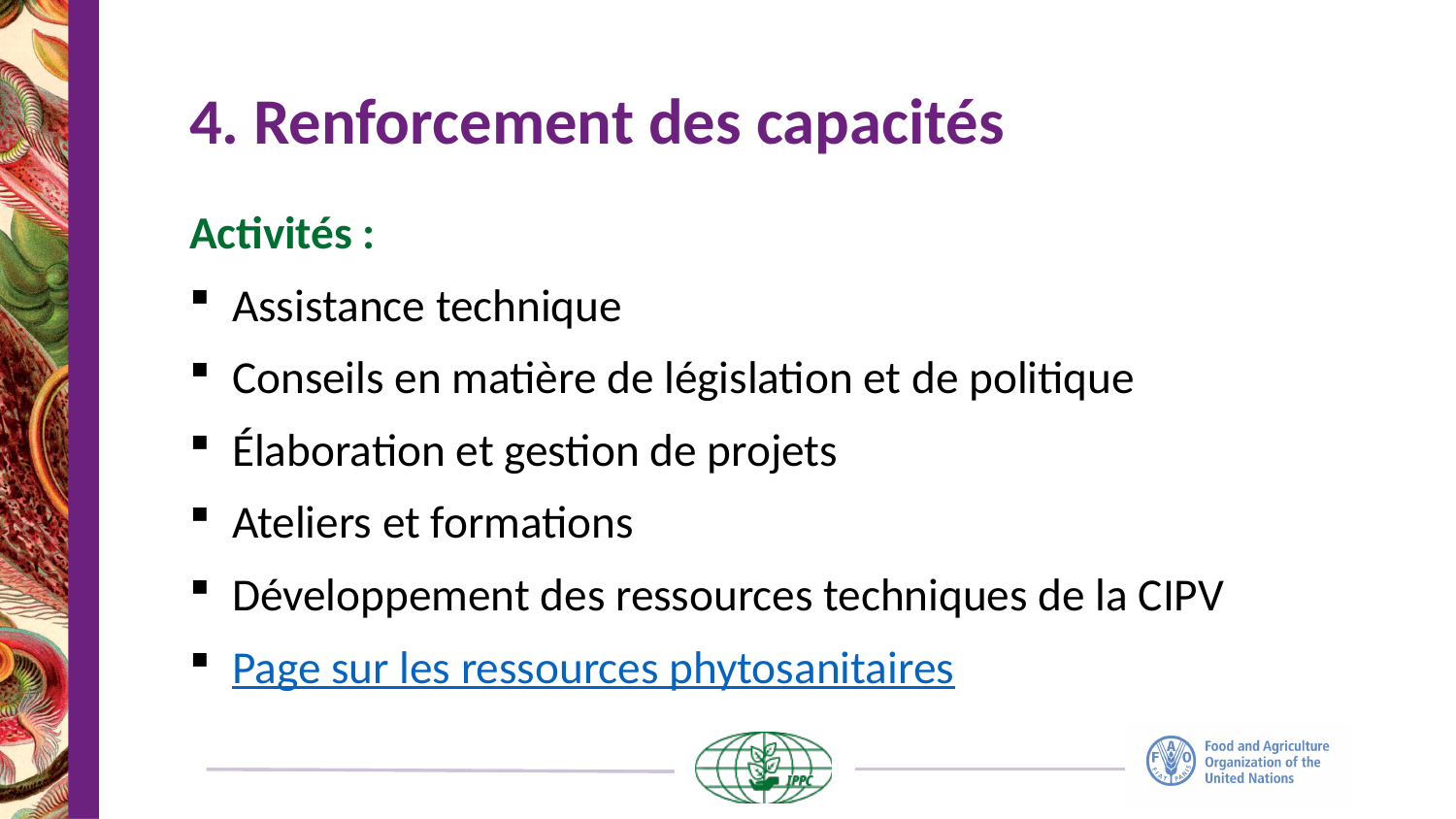

# 4. Renforcement des capacités
Activités :
Assistance technique
Conseils en matière de législation et de politique
Élaboration et gestion de projets
Ateliers et formations
Développement des ressources techniques de la CIPV
Page sur les ressources phytosanitaires